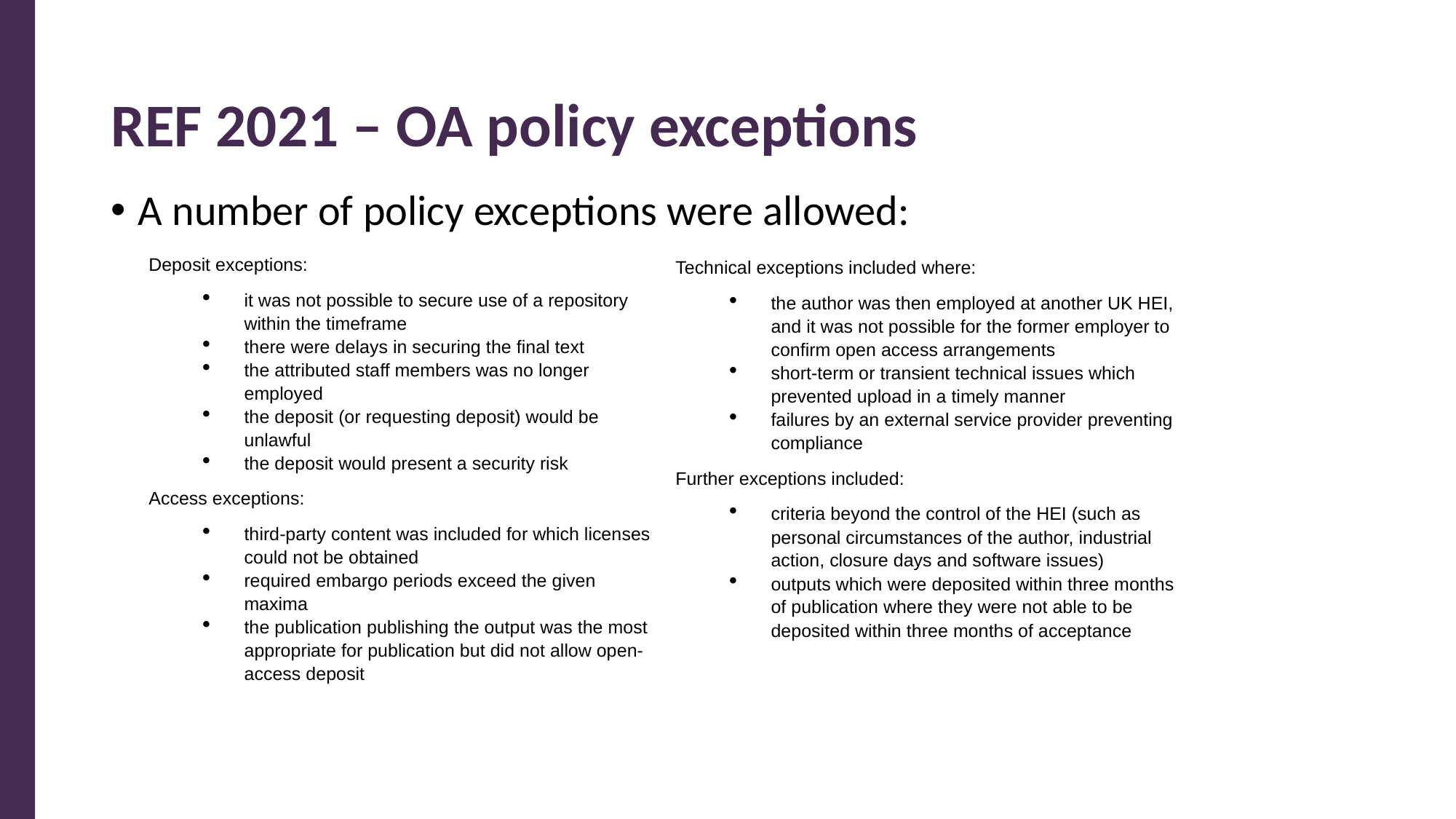

# REF 2021 – OA policy exceptions
A number of policy exceptions were allowed:

Deposit exceptions:
it was not possible to secure use of a repository within the timeframe
there were delays in securing the final text
the attributed staff members was no longer employed
the deposit (or requesting deposit) would be unlawful
the deposit would present a security risk
Access exceptions:
third-party content was included for which licenses could not be obtained
required embargo periods exceed the given maxima
the publication publishing the output was the most appropriate for publication but did not allow open-access deposit
Technical exceptions included where:
the author was then employed at another UK HEI, and it was not possible for the former employer to confirm open access arrangements
short-term or transient technical issues which prevented upload in a timely manner
failures by an external service provider preventing compliance
Further exceptions included:
criteria beyond the control of the HEI (such as personal circumstances of the author, industrial action, closure days and software issues)
outputs which were deposited within three months of publication where they were not able to be deposited within three months of acceptance